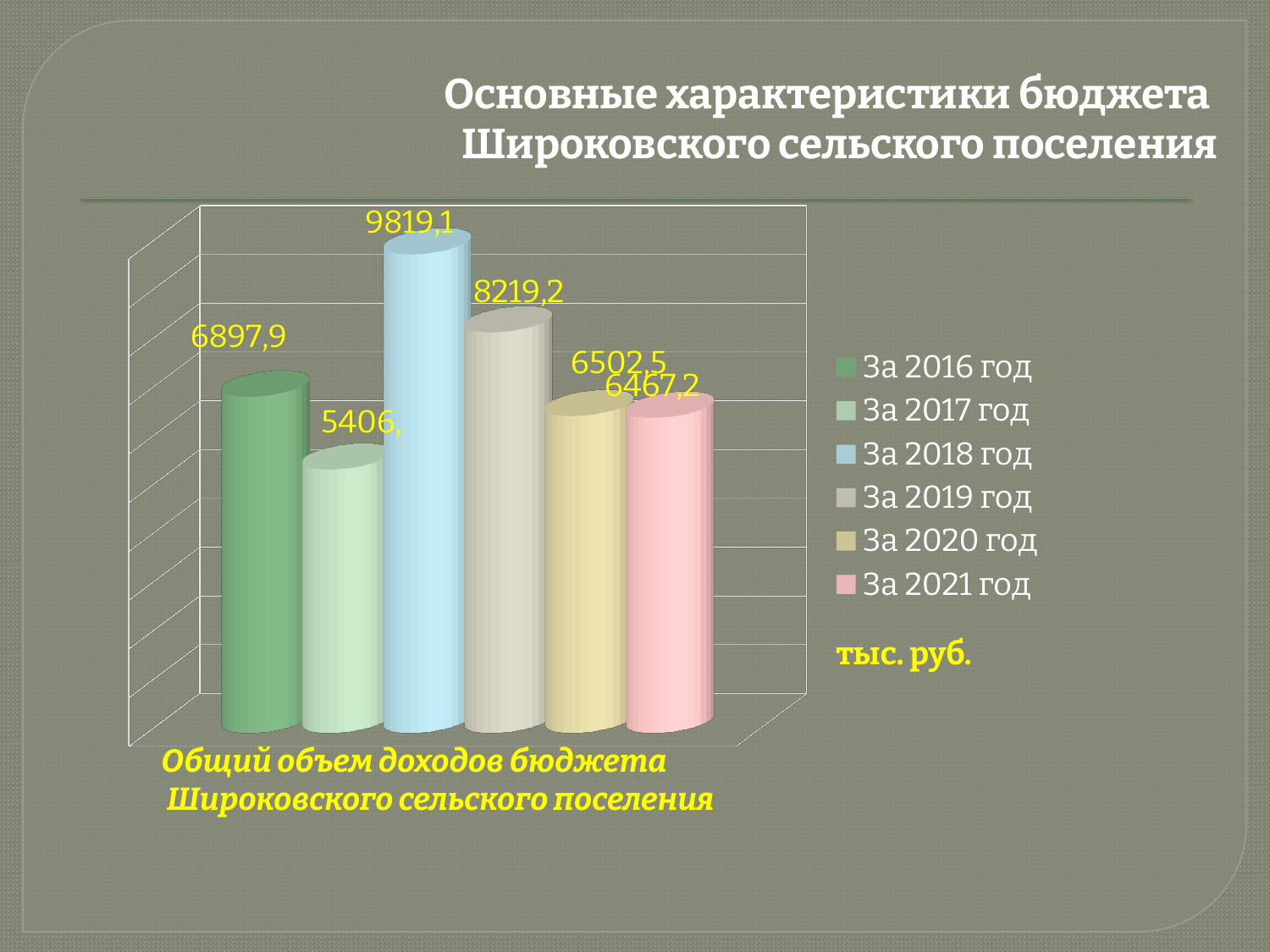

# Основные характеристики бюджета Широковского сельского поселения

[unsupported chart]

тыс. руб.
Общий объем доходов бюджета
 Широковского сельского поселения